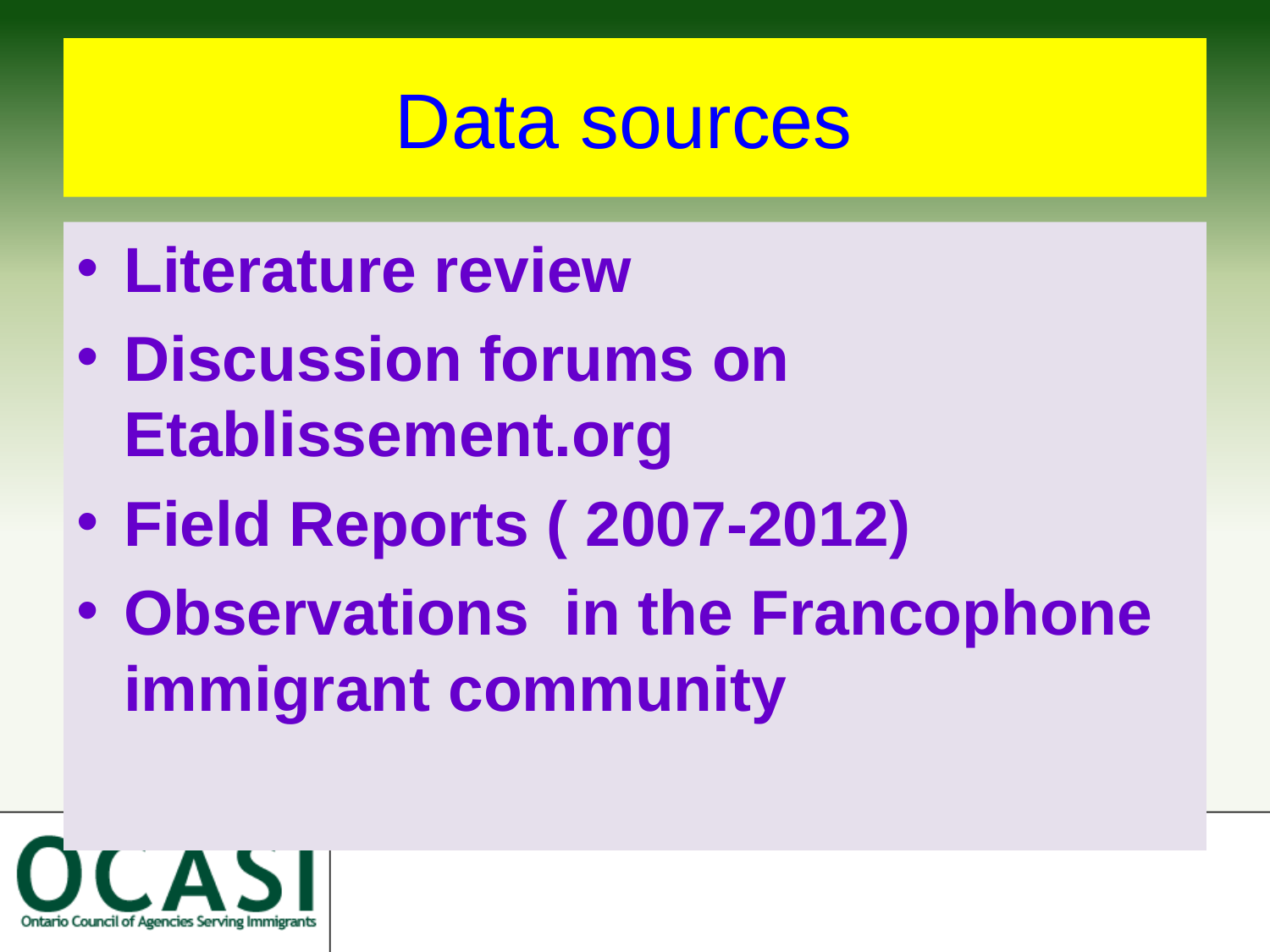

# Data sources
Literature review
Discussion forums on  Etablissement.org
Field Reports ( 2007-2012)
Observations  in the Francophone immigrant community